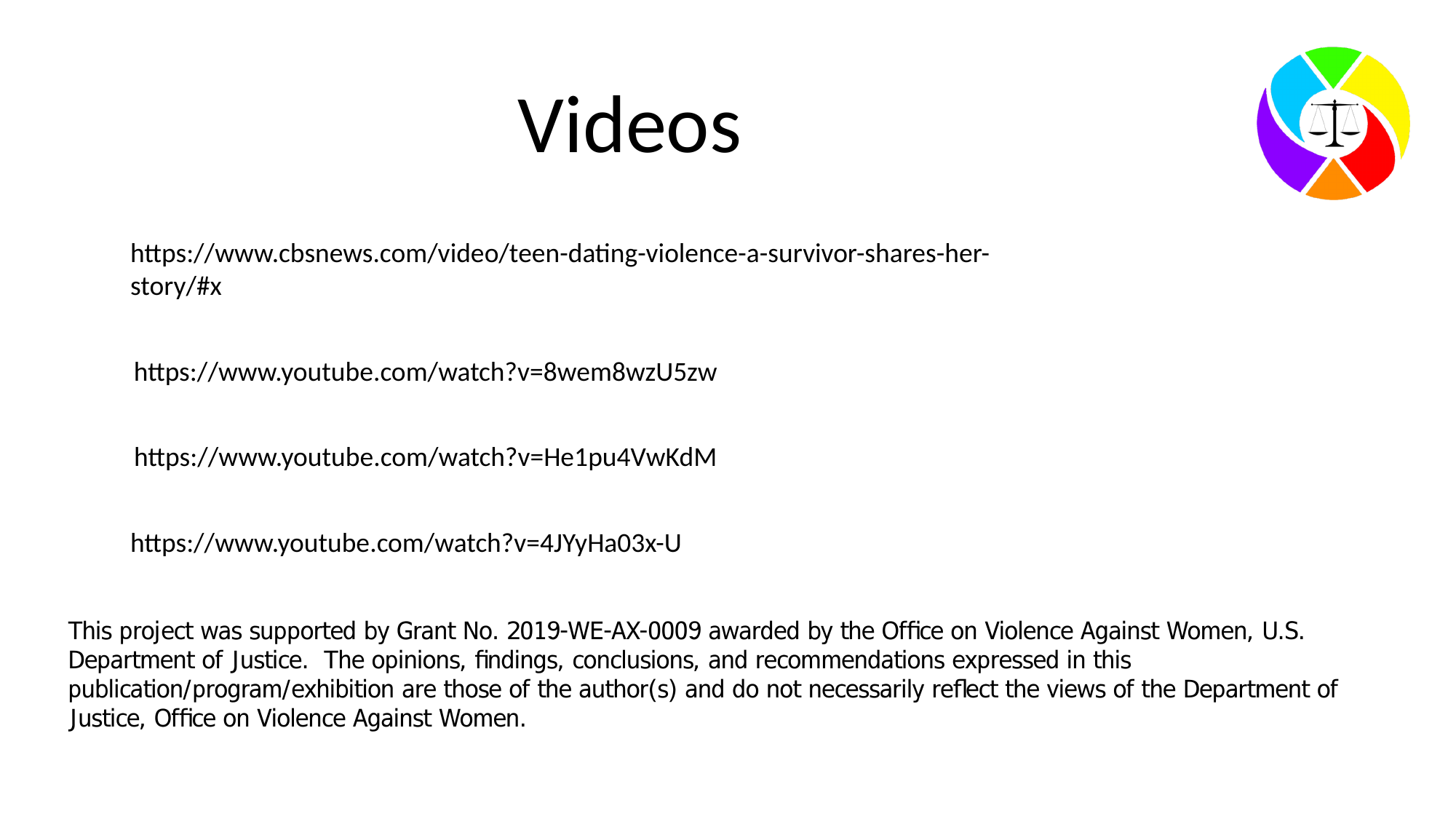

Videos
https://www.cbsnews.com/video/teen-dating-violence-a-survivor-shares-her-story/#x
https://www.youtube.com/watch?v=8wem8wzU5zw
https://www.youtube.com/watch?v=He1pu4VwKdM
https://www.youtube.com/watch?v=4JYyHa03x-U
This project was supported by Grant No. 2019-WE-AX-0009 awarded by the Office on Violence Against Women, U.S. Department of Justice.  The opinions, findings, conclusions, and recommendations expressed in this publication/program/exhibition are those of the author(s) and do not necessarily reflect the views of the Department of Justice, Office on Violence Against Women.